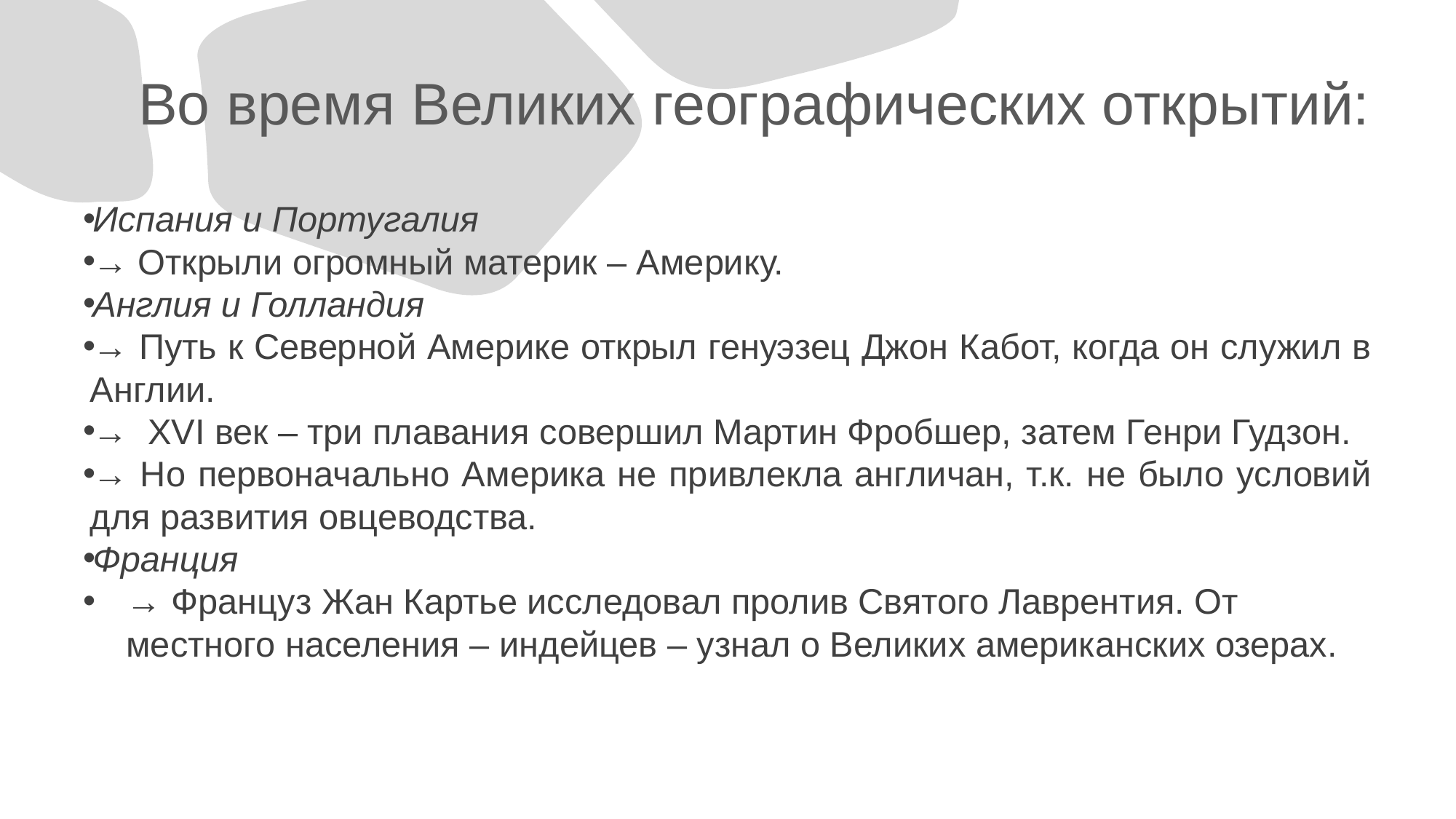

# Во время Великих географических открытий:
Испания и Португалия
→ Открыли огромный материк – Америку.
Англия и Голландия
→ Путь к Северной Америке открыл генуэзец Джон Кабот, когда он служил в Англии.
→  XVI век – три плавания совершил Мартин Фробшер, затем Генри Гудзон.
→ Но первоначально Америка не привлекла англичан, т.к. не было условий для развития овцеводства.
Франция
→ Француз Жан Картье исследовал пролив Святого Лаврентия. От местного населения – индейцев – узнал о Великих американских озерах.